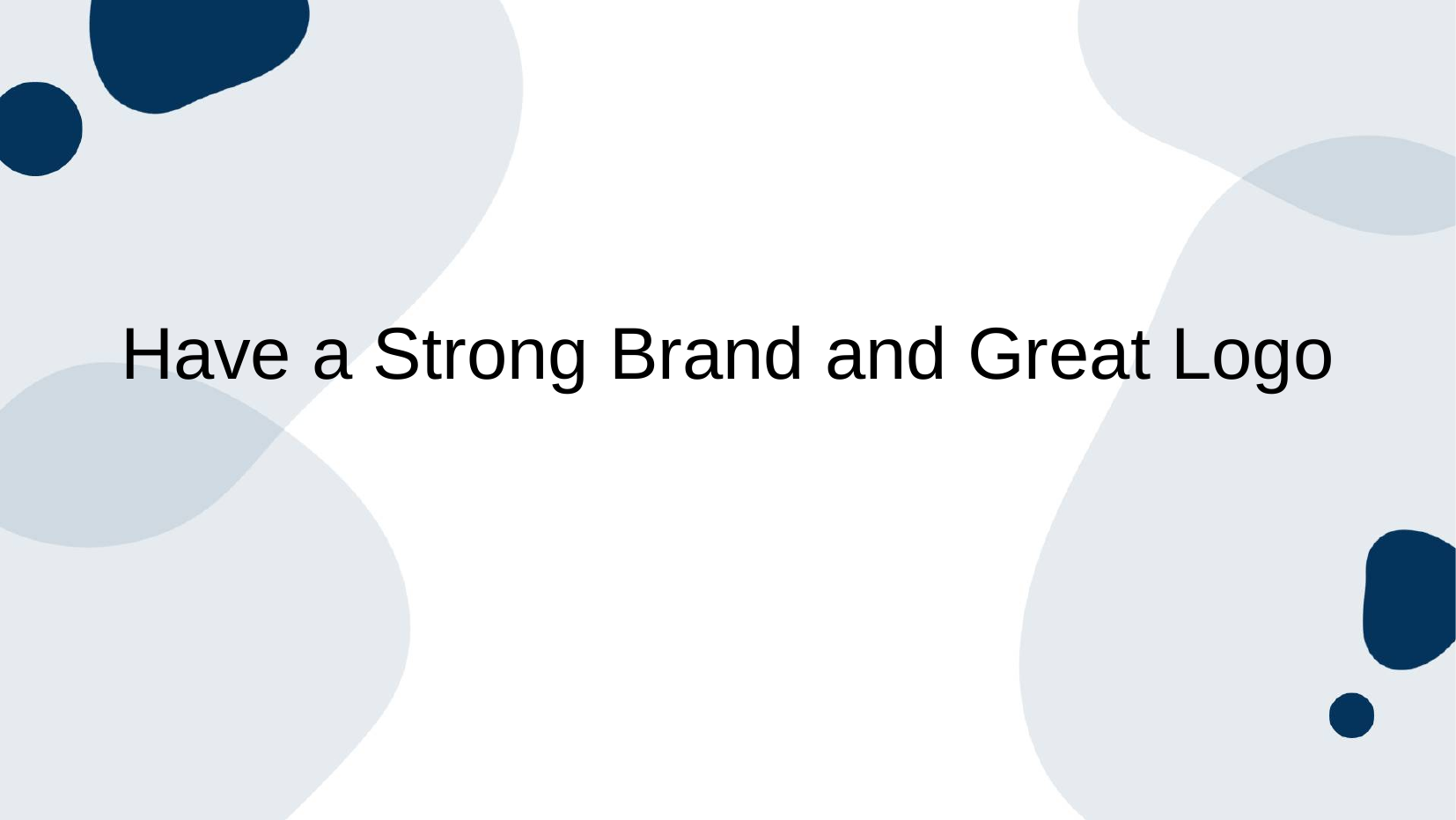

Have a Strong Brand and Great Logo